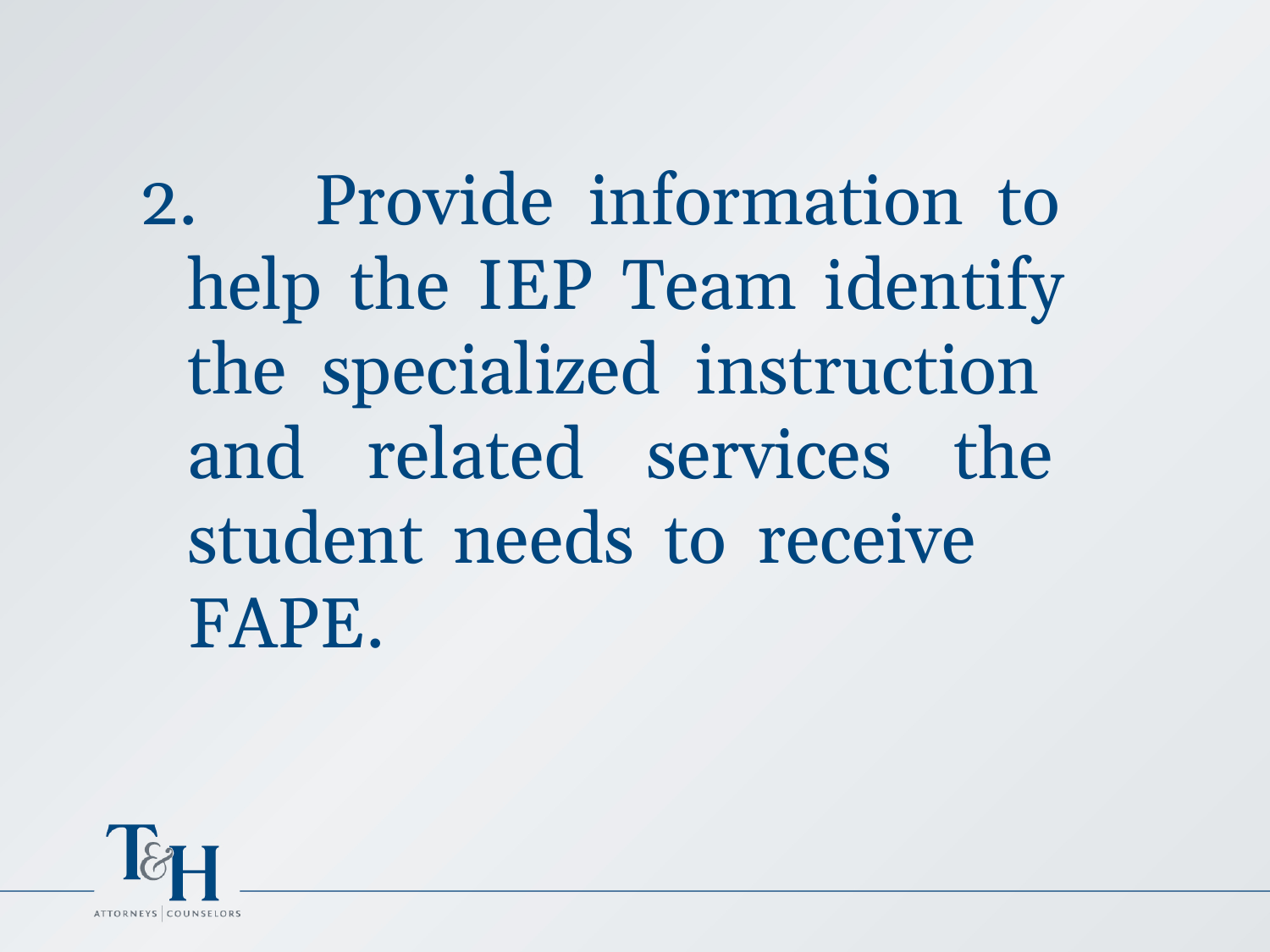

2.	Provide information to 	help the IEP Team identify 	the specialized instruction 	and related services the 	student needs to receive 	FAPE.